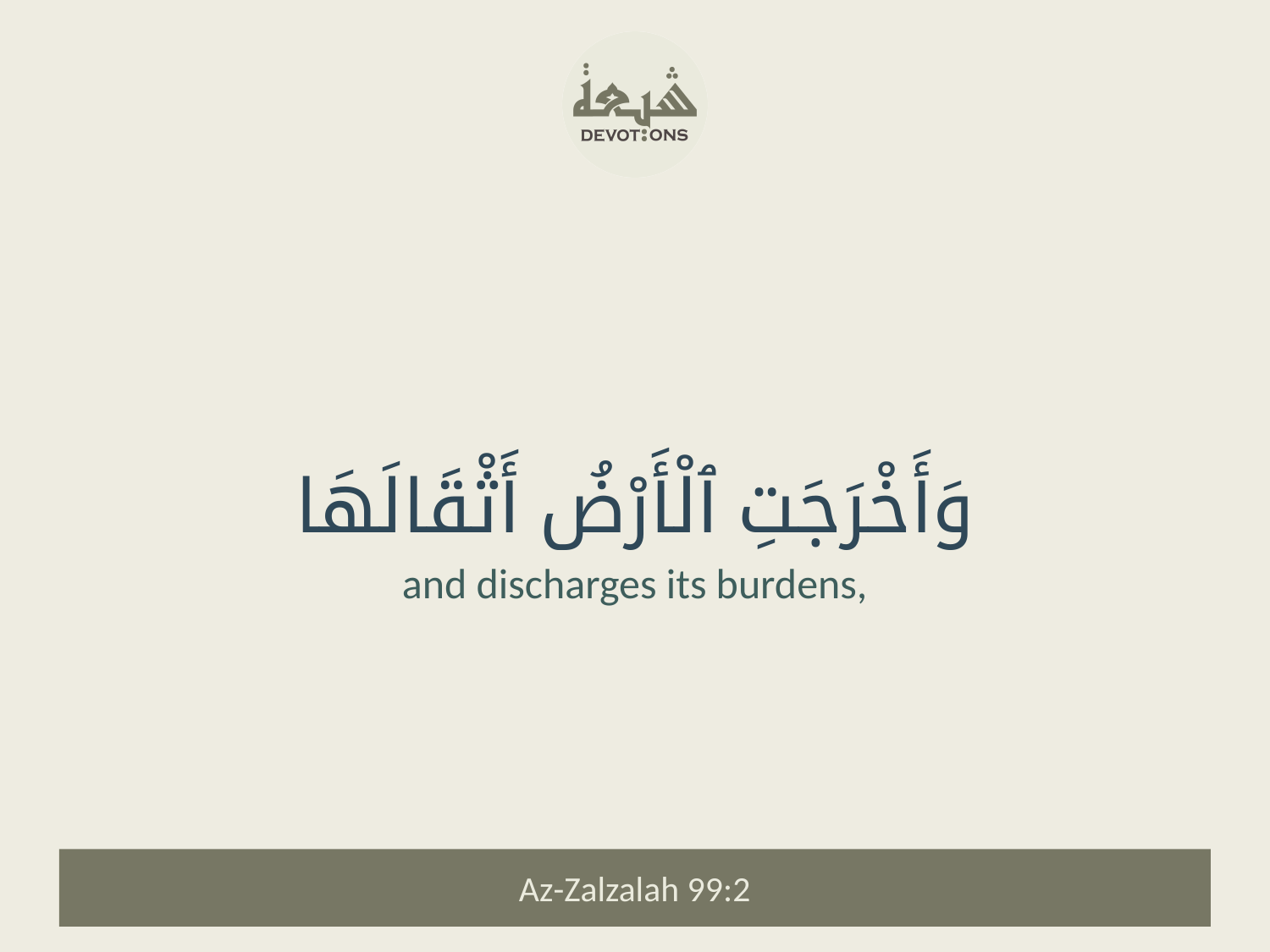

وَأَخْرَجَتِ ٱلْأَرْضُ أَثْقَالَهَا
and discharges its burdens,
Az-Zalzalah 99:2